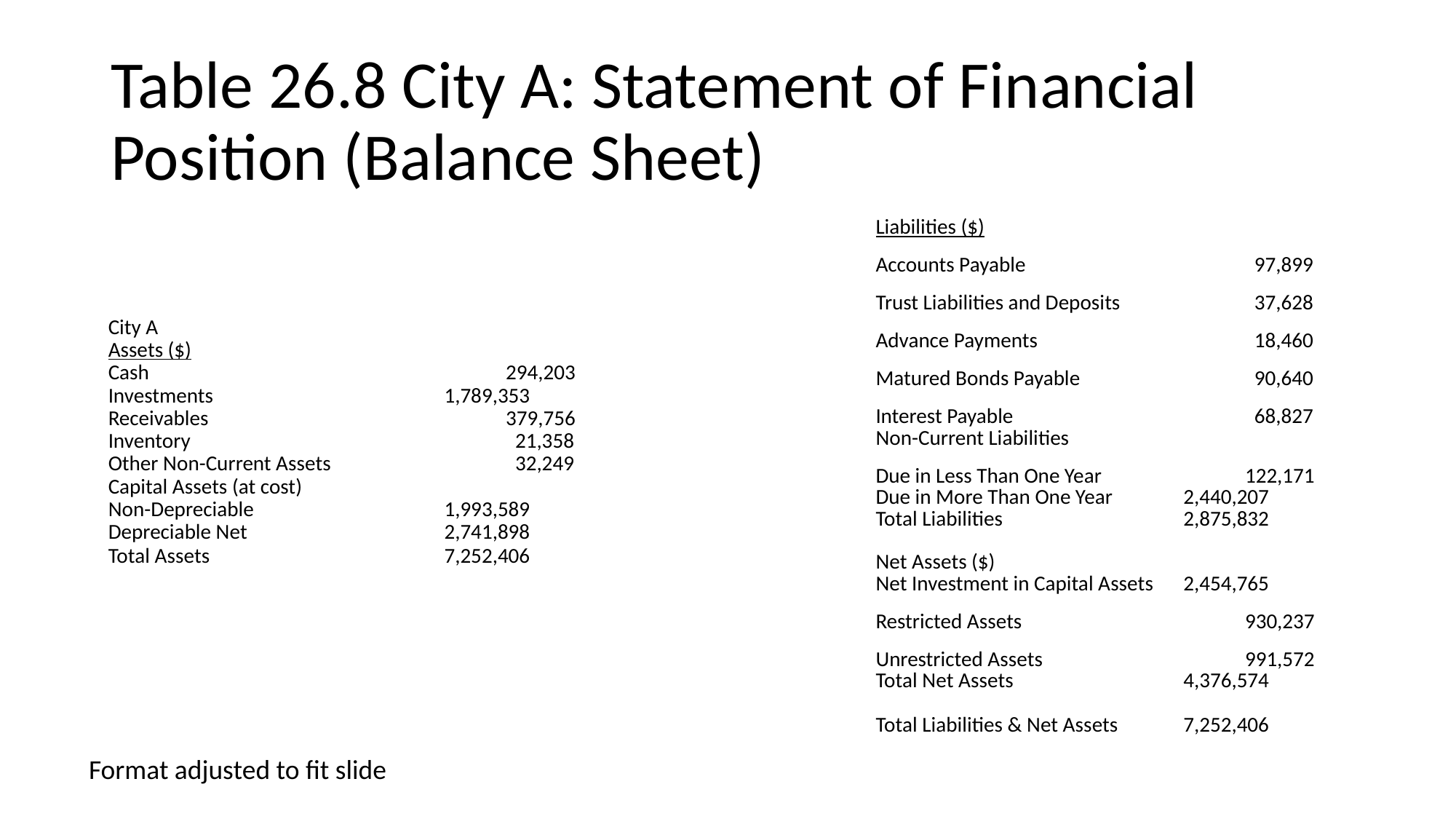

# Table 26.8 City A: Statement of Financial Position (Balance Sheet)
| Liabilities ($) |  |
| --- | --- |
| Accounts Payable | 97,899 |
| Trust Liabilities and Deposits | 37,628 |
| Advance Payments | 18,460 |
| Matured Bonds Payable | 90,640 |
| Interest Payable | 68,827 |
| Non-Current Liabilities |  |
| Due in Less Than One Year | 122,171 |
| Due in More Than One Year | 2,440,207 |
| Total Liabilities | 2,875,832 |
|  |  |
| Net Assets ($) |  |
| Net Investment in Capital Assets | 2,454,765 |
| Restricted Assets | 930,237 |
| Unrestricted Assets | 991,572 |
| Total Net Assets | 4,376,574 |
|  |  |
| Total Liabilities & Net Assets | 7,252,406 |
| City A |  |
| --- | --- |
| Assets ($) |  |
| Cash | 294,203 |
| Investments | 1,789,353 |
| Receivables | 379,756 |
| Inventory | 21,358 |
| Other Non-Current Assets | 32,249 |
| Capital Assets (at cost) |  |
| Non-Depreciable | 1,993,589 |
| Depreciable Net | 2,741,898 |
| Total Assets | 7,252,406 |
|  |  |
Format adjusted to fit slide